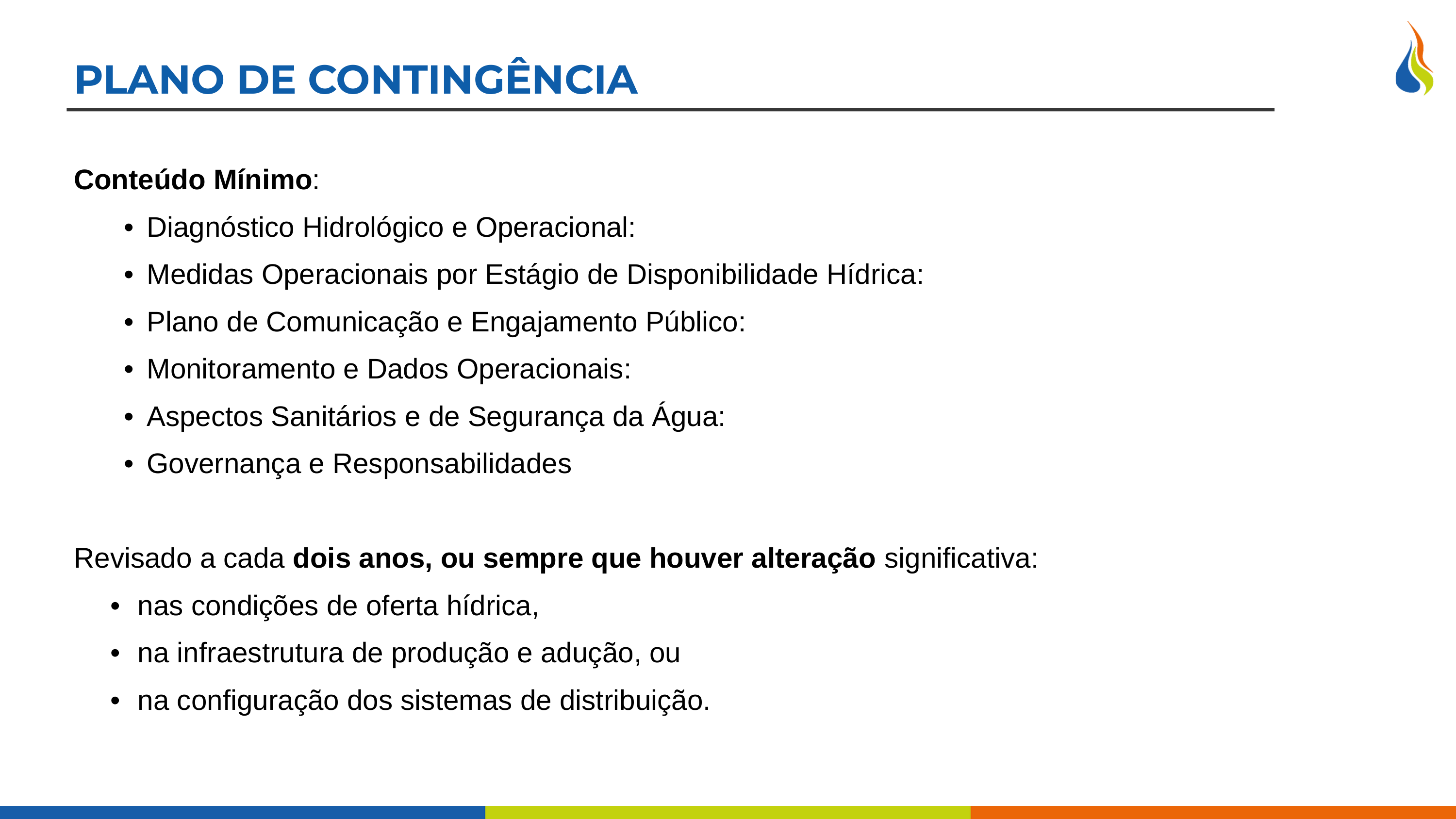

PLANO DE CONTINGÊNCIA

Conteúdo Mínimo:
Diagnóstico Hidrológico e Operacional:
Medidas Operacionais por Estágio de Disponibilidade Hídrica:
Plano de Comunicação e Engajamento Público:
Monitoramento e Dados Operacionais:
Aspectos Sanitários e de Segurança da Água:
Governança e Responsabilidades

Revisado a cada dois anos, ou sempre que houver alteração significativa:
nas condições de oferta hídrica,
na infraestrutura de produção e adução, ou
na configuração dos sistemas de distribuição.